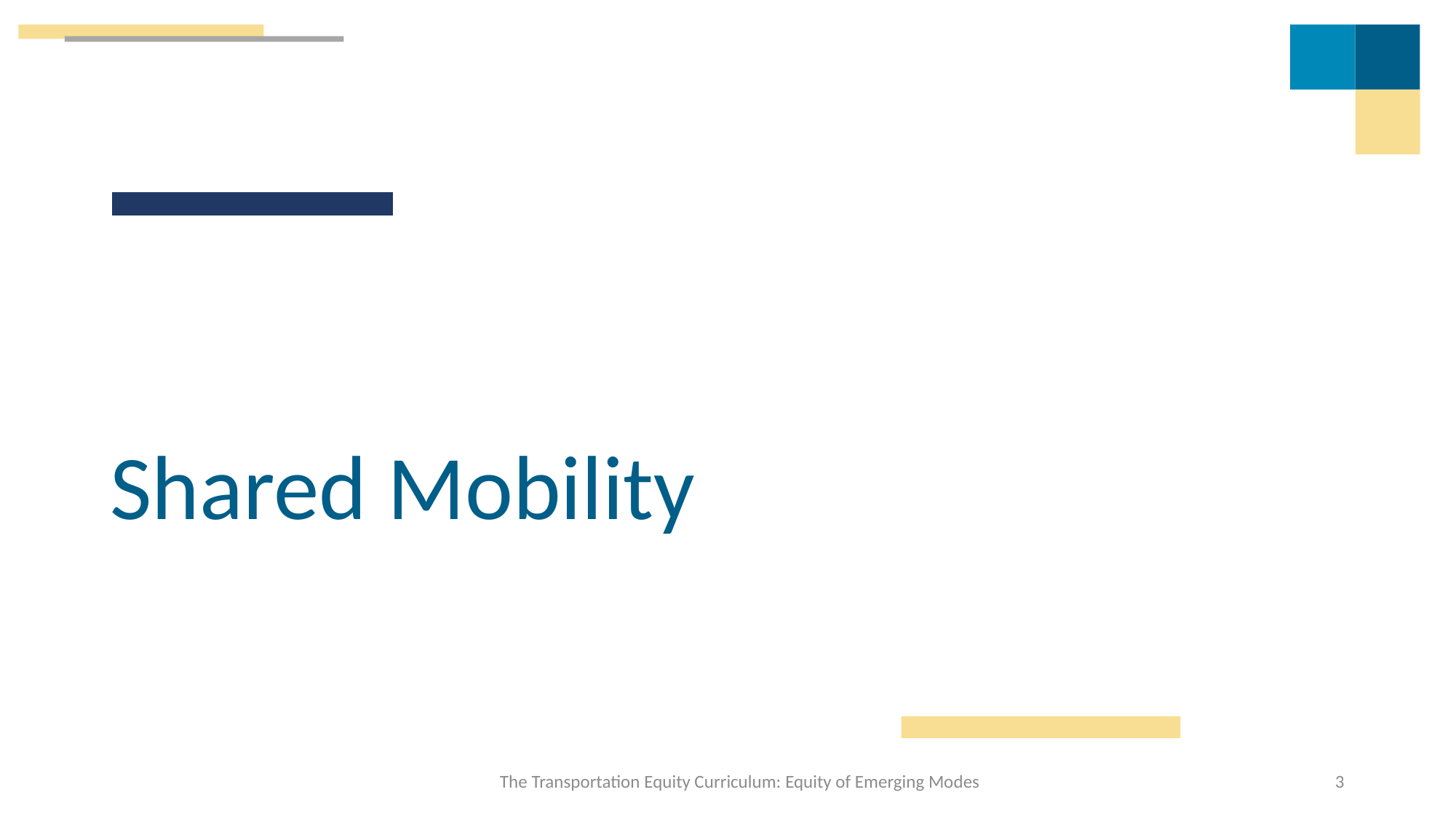

# Shared Mobility

The Transportation Equity Curriculum: Equity of Emerging Modes
3